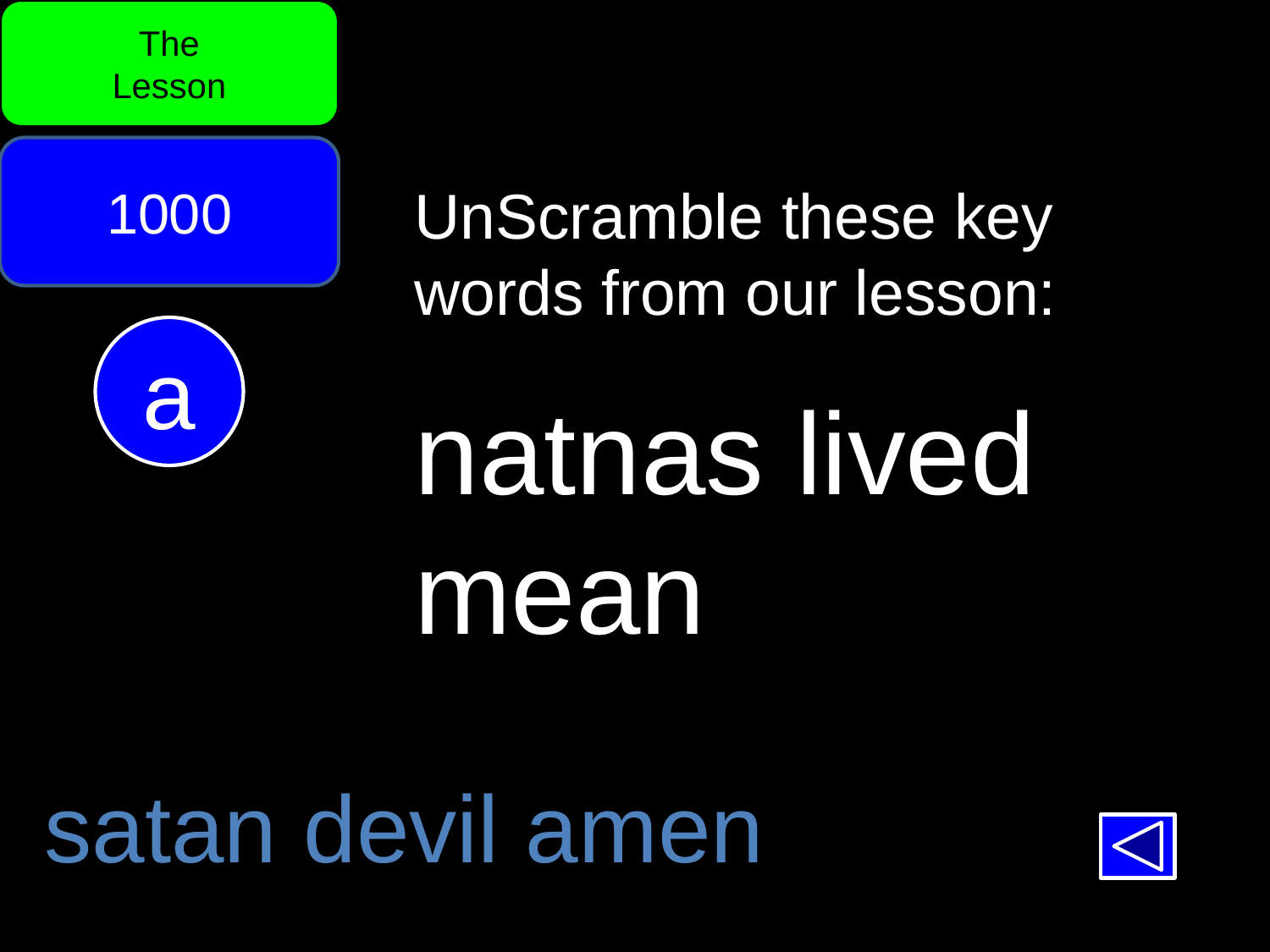

The
Lesson
1000
UnScramble these key words from our lesson:

natnas lived
mean
a
satan devil amen